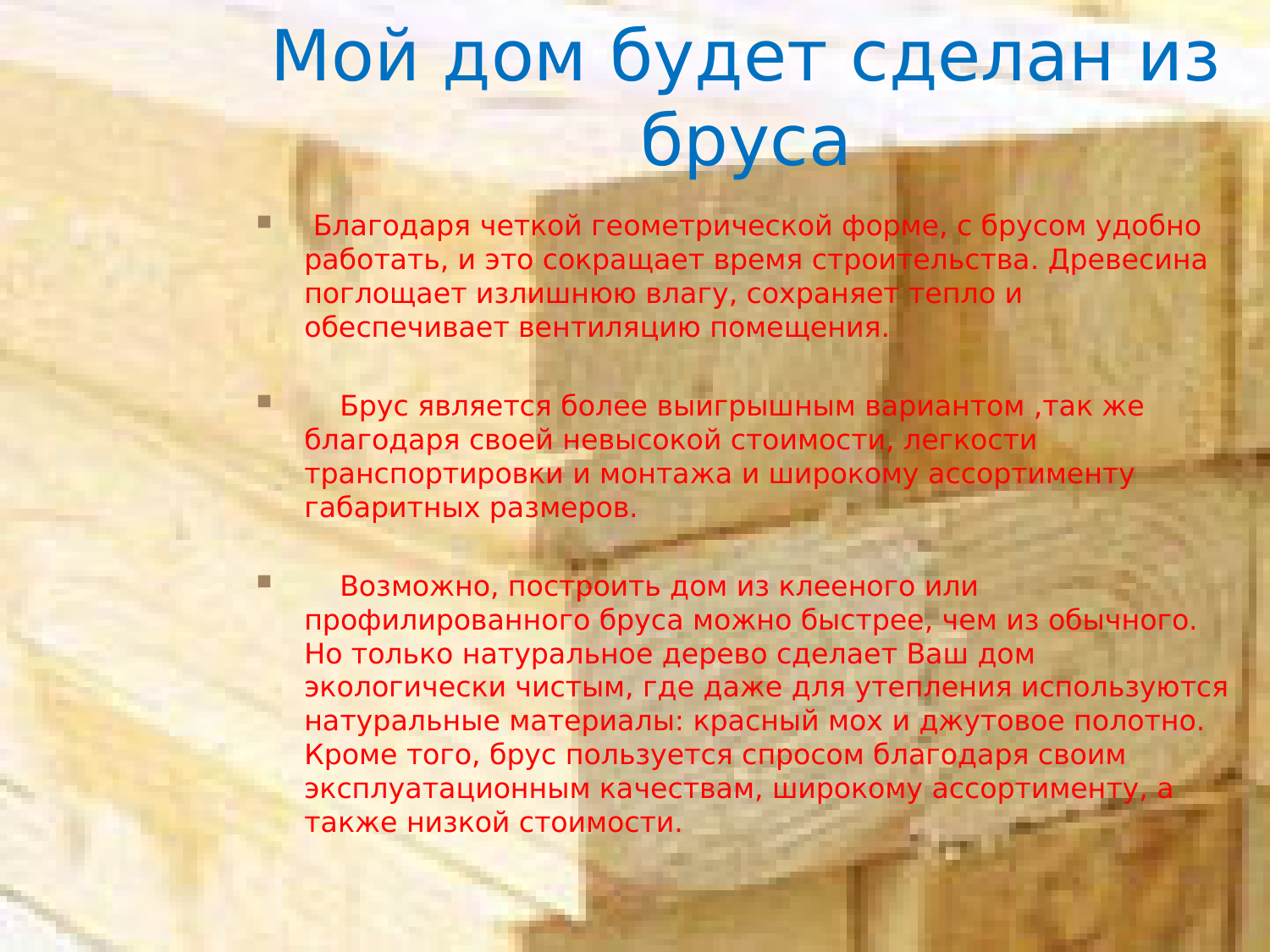

# Мой дом будет сделан из бруса
 Благодаря четкой геометрической форме, с брусом удобно работать, и это сокращает время строительства. Древесина поглощает излишнюю влагу, сохраняет тепло и обеспечивает вентиляцию помещения.

    Брус является более выигрышным вариантом ,так же благодаря своей невысокой стоимости, легкости транспортировки и монтажа и широкому ассортименту габаритных размеров.

    Возможно, построить дом из клееного или профилированного бруса можно быстрее, чем из обычного. Но только натуральное дерево сделает Ваш дом экологически чистым, где даже для утепления используются натуральные материалы: красный мох и джутовое полотно. Кроме того, брус пользуется спросом благодаря своим эксплуатационным качествам, широкому ассортименту, а также низкой стоимости.